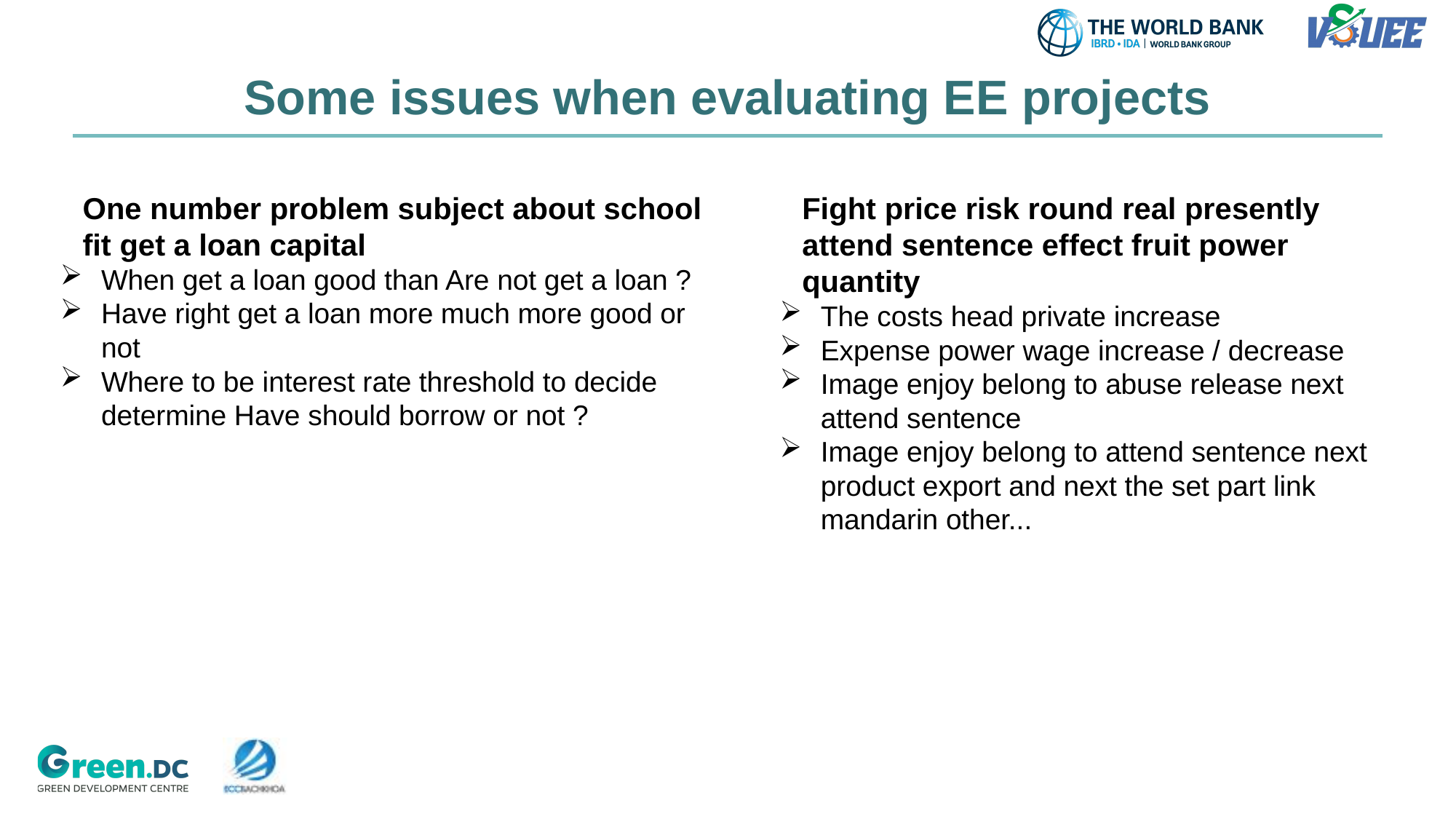

# Some issues when evaluating EE projects
One number problem subject about school fit get a loan capital
When​ get a loan good than Are not get a loan ?
Have right get a loan more much more good or not​
Where to be interest rate threshold to decide determine Have should borrow or not ?

Fight price risk round real presently attend sentence effect fruit power quantity
The costs​ head private increase
Expense​ power wage increase / decrease
Image enjoy belong to abuse release next attend sentence
Image enjoy belong to attend sentence next product export and next the set part link mandarin other...